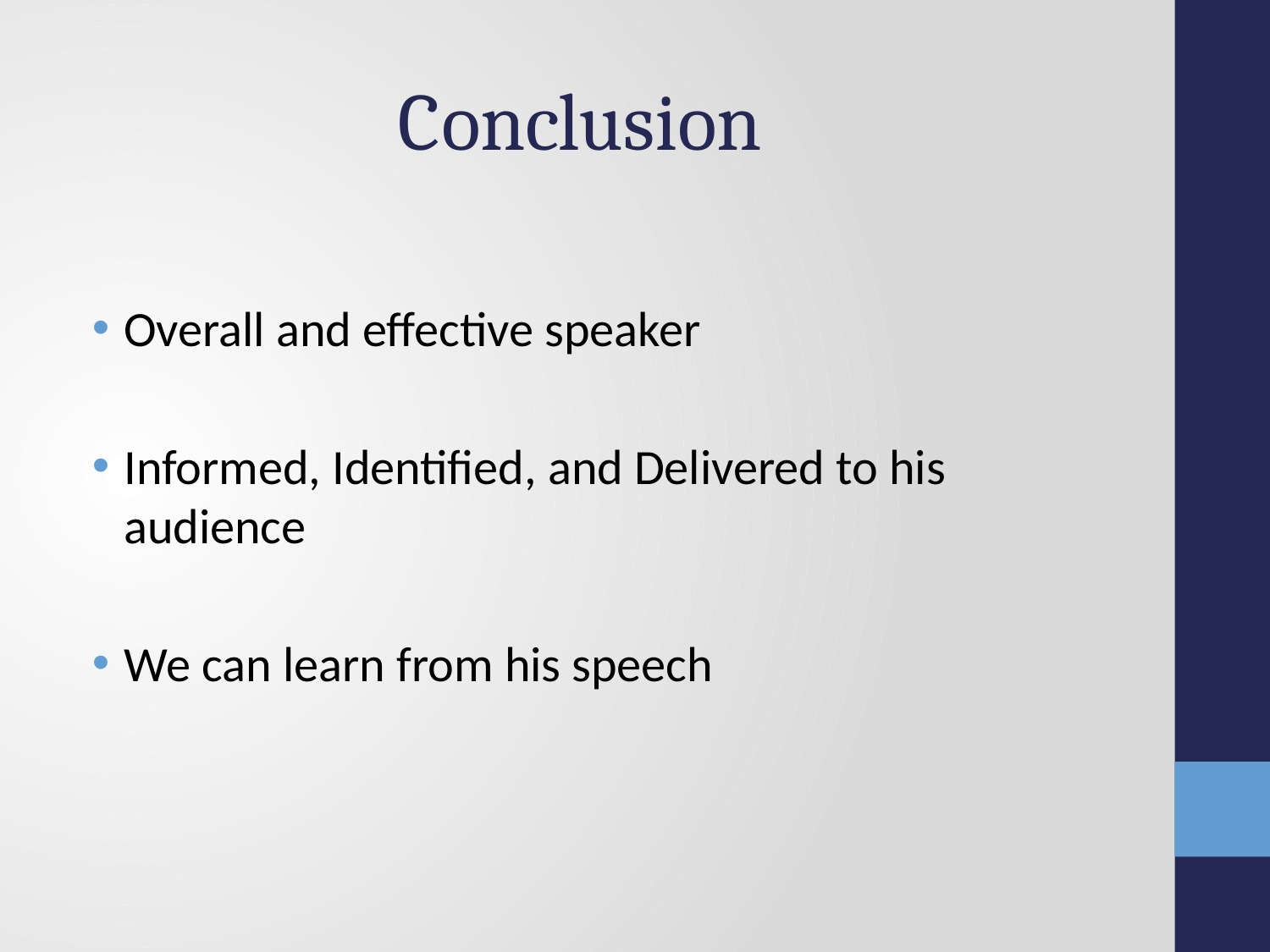

# Conclusion

Overall and effective speaker

Informed, Identified, and Delivered to his audience

We can learn from his speech